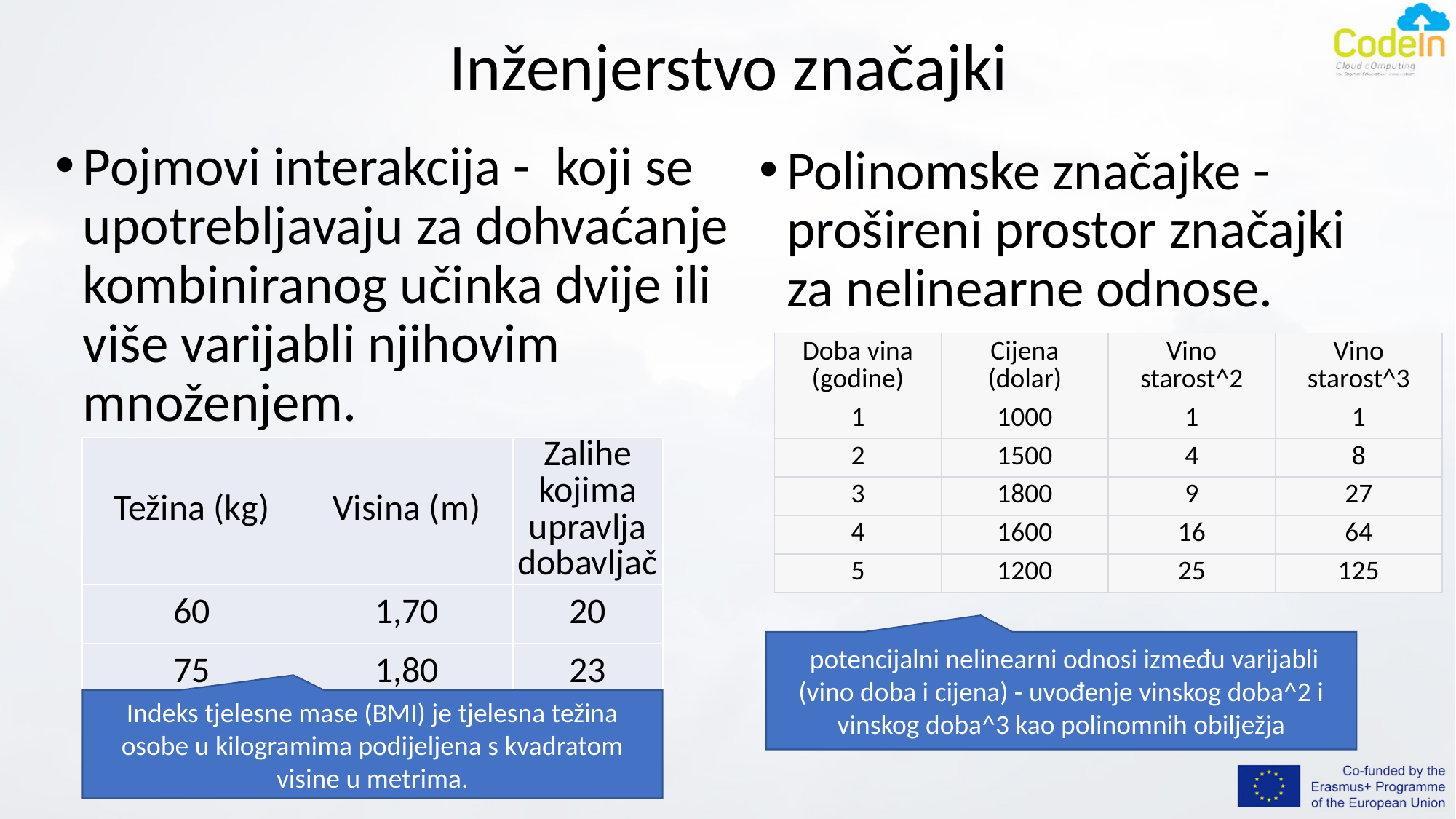

# Inženjerstvo značajki
Pojmovi interakcija -  koji se upotrebljavaju za dohvaćanje kombiniranog učinka dvije ili više varijabli njihovim množenjem.

Polinomske značajke - prošireni prostor značajki za nelinearne odnose.
| Doba vina (godine) | Cijena (dolar) | Vino starost^2 | Vino starost^3 |
| --- | --- | --- | --- |
| 1 | 1000 | 1 | 1 |
| 2 | 1500 | 4 | 8 |
| 3 | 1800 | 9 | 27 |
| 4 | 1600 | 16 | 64 |
| 5 | 1200 | 25 | 125 |
| Težina (kg) | Visina (m) | Zalihe kojima upravlja dobavljač |
| --- | --- | --- |
| 60 | 1,70 | 20 |
| 75 | 1,80 | 23 |
| 70 | 1,60 | 27 |
 potencijalni nelinearni odnosi između varijabli (vino doba i cijena) - uvođenje vinskog doba^2 i vinskog doba^3 kao polinomnih obilježja
Indeks tjelesne mase (BMI) je tjelesna težina osobe u kilogramima podijeljena s kvadratom visine u metrima.